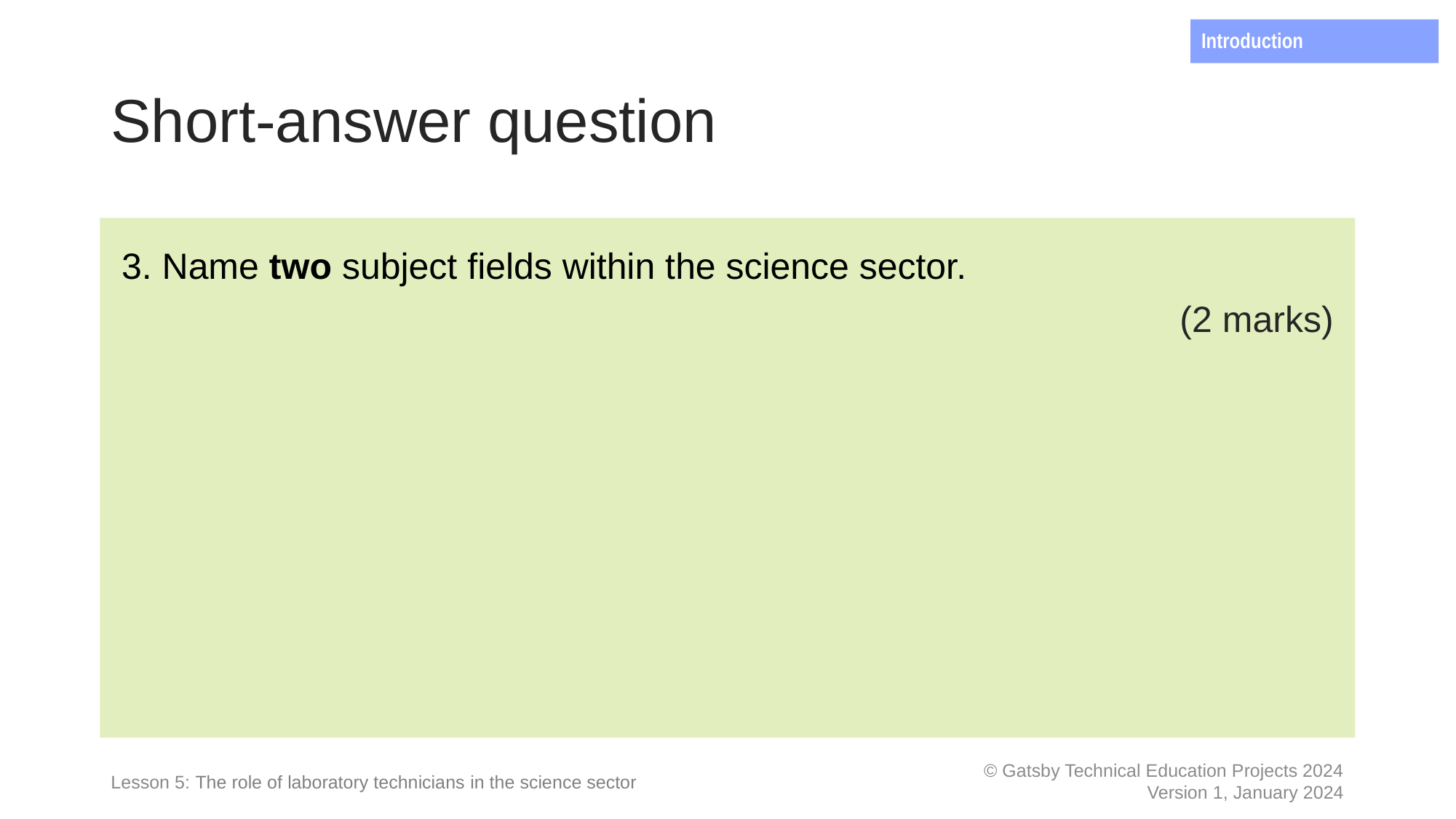

Introduction
# Short-answer question
3. Name two subject fields within the science sector.
(2 marks)

List the reasons for your decision.
Lesson 5: The role of laboratory technicians in the science sector